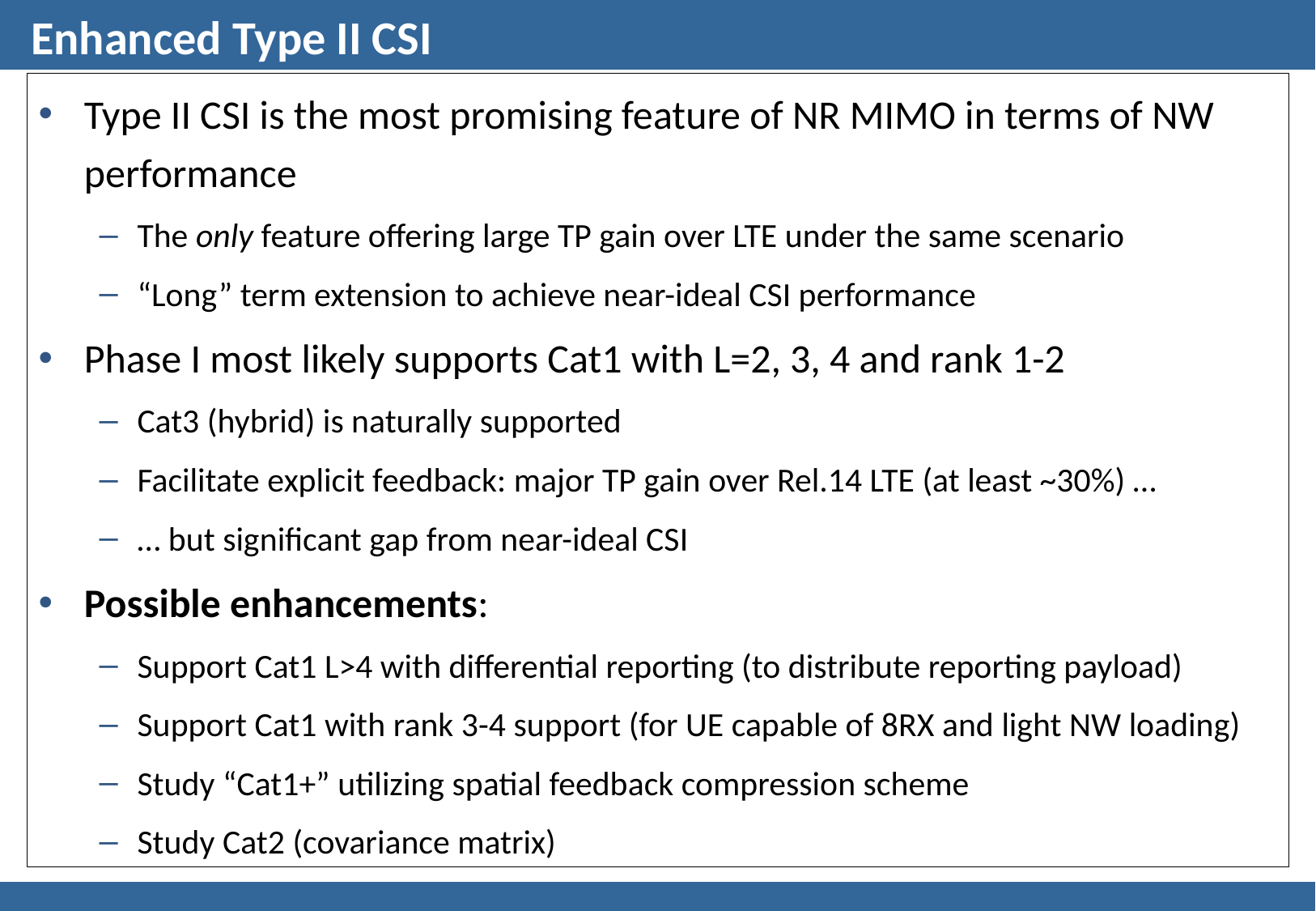

# Enhanced Type II CSI
Type II CSI is the most promising feature of NR MIMO in terms of NW performance
The only feature offering large TP gain over LTE under the same scenario
“Long” term extension to achieve near-ideal CSI performance
Phase I most likely supports Cat1 with L=2, 3, 4 and rank 1-2
Cat3 (hybrid) is naturally supported
Facilitate explicit feedback: major TP gain over Rel.14 LTE (at least ~30%) …
… but significant gap from near-ideal CSI
Possible enhancements:
Support Cat1 L>4 with differential reporting (to distribute reporting payload)
Support Cat1 with rank 3-4 support (for UE capable of 8RX and light NW loading)
Study “Cat1+” utilizing spatial feedback compression scheme
Study Cat2 (covariance matrix)